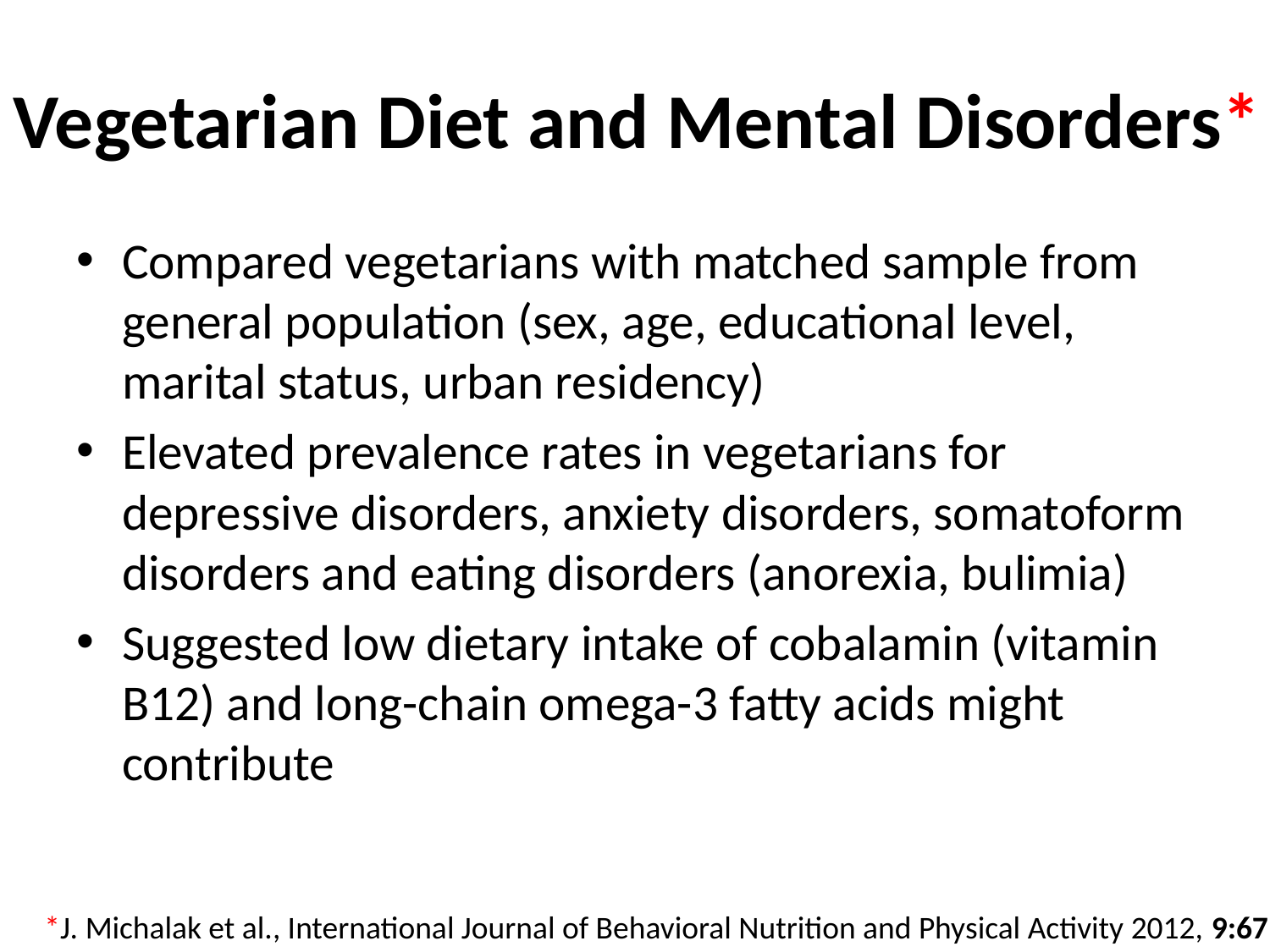

# Vegetarian Diet and Mental Disorders*
Compared vegetarians with matched sample from general population (sex, age, educational level, marital status, urban residency)
Elevated prevalence rates in vegetarians for depressive disorders, anxiety disorders, somatoform disorders and eating disorders (anorexia, bulimia)
Suggested low dietary intake of cobalamin (vitamin B12) and long-chain omega-3 fatty acids might contribute
*J. Michalak et al., International Journal of Behavioral Nutrition and Physical Activity 2012, 9:67